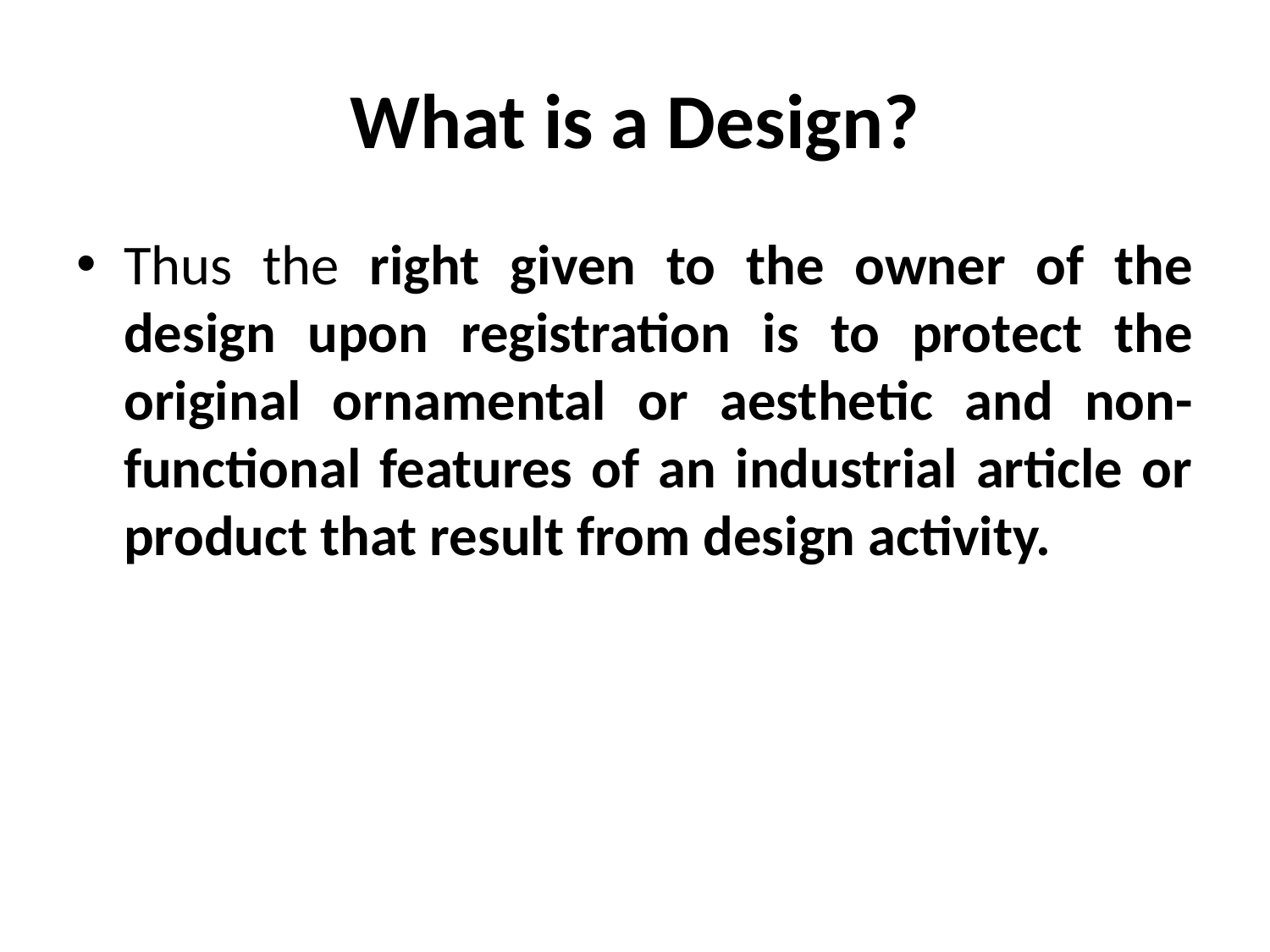

# What is a Design?
Thus the right given to the owner of the design upon registration is to protect the original ornamental or aesthetic and non-functional features of an industrial article or product that result from design activity.